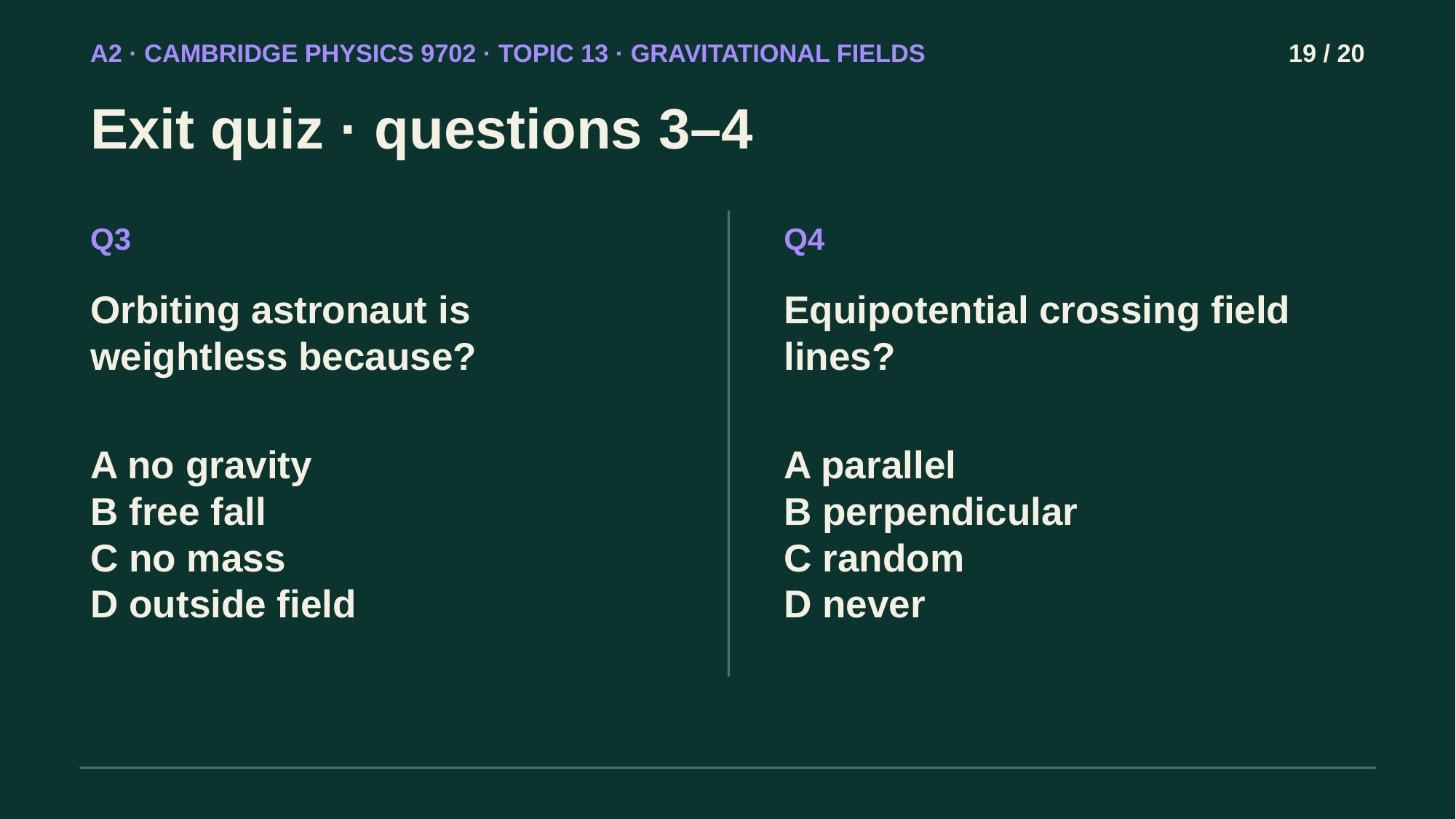

A2 · CAMBRIDGE PHYSICS 9702 · TOPIC 13 · GRAVITATIONAL FIELDS
19 / 20
Exit quiz · questions 3–4

Q3
Q4
Orbiting astronaut is weightless because?
Equipotential crossing field lines?
A no gravity
B free fall
C no mass
D outside field
A parallel
B perpendicular
C random
D never